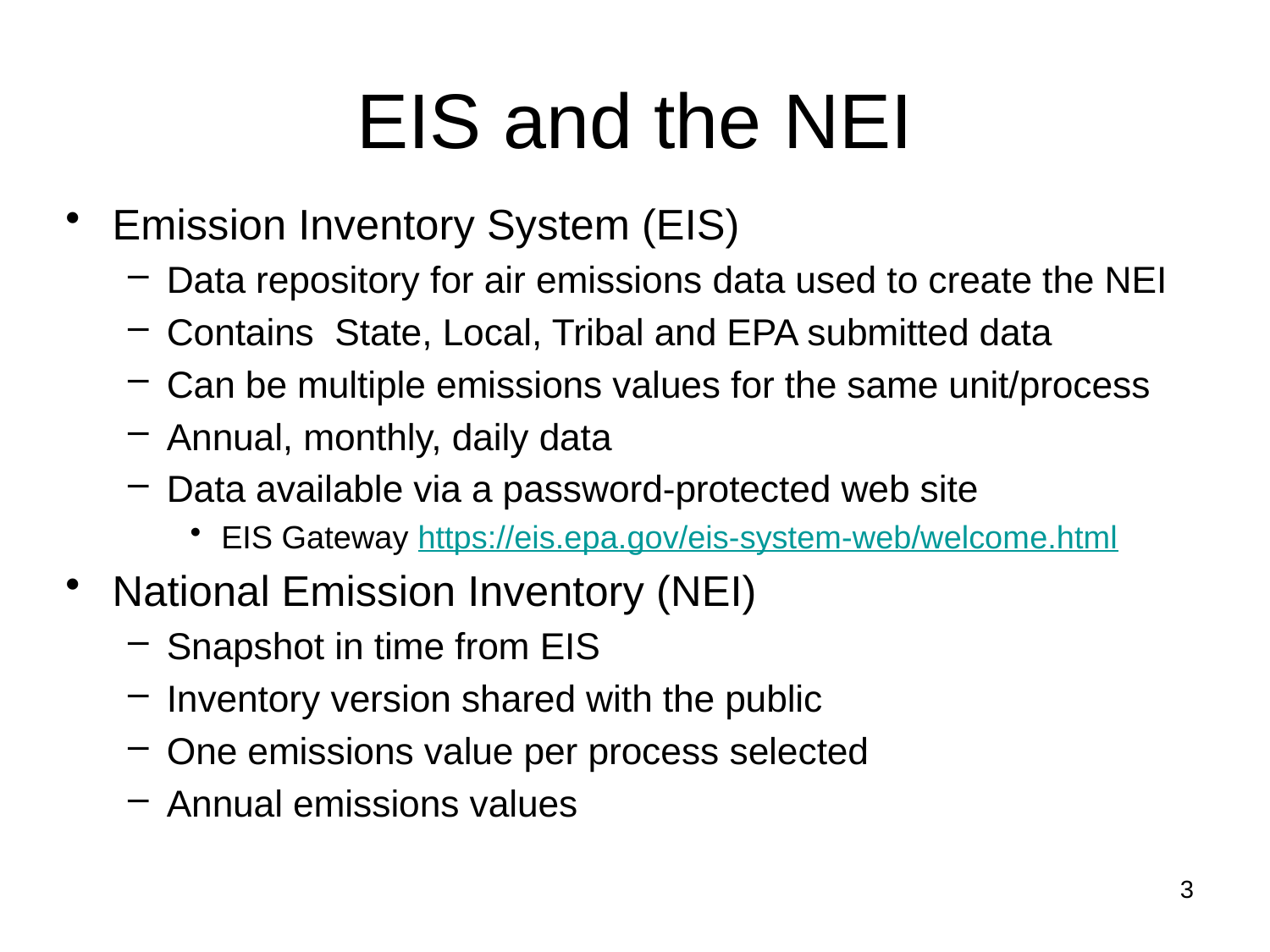

# EIS and the NEI
Emission Inventory System (EIS)
Data repository for air emissions data used to create the NEI
Contains  State, Local, Tribal and EPA submitted data
Can be multiple emissions values for the same unit/process
Annual, monthly, daily data
Data available via a password-protected web site
EIS Gateway https://eis.epa.gov/eis-system-web/welcome.html
National Emission Inventory (NEI)
Snapshot in time from EIS
Inventory version shared with the public
One emissions value per process selected
Annual emissions values

3